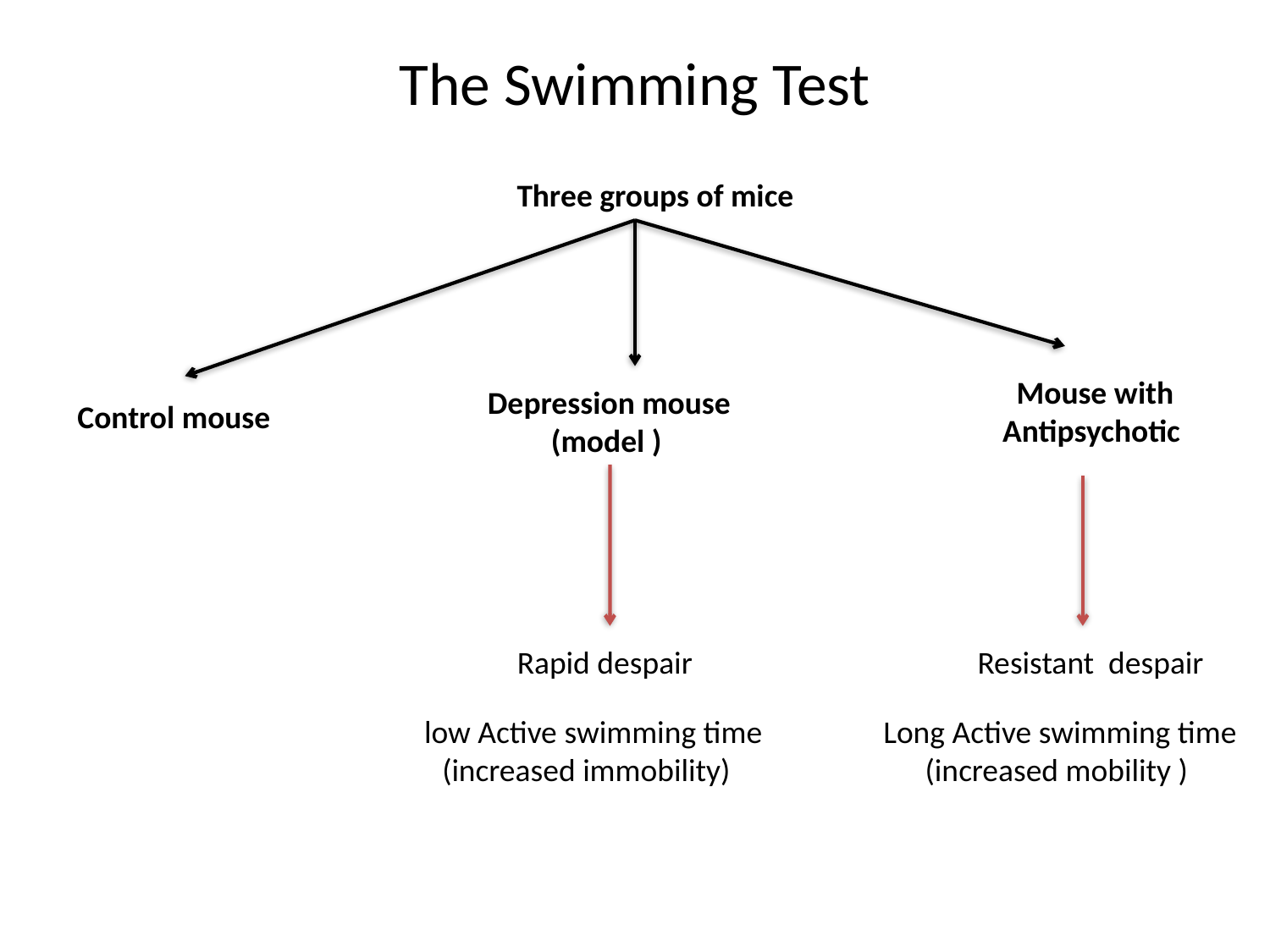

# The Swimming Test
Three groups of mice
Mouse with Antipsychotic
Depression mouse
(model )
Control mouse
Rapid despair
Resistant  despair
low Active swimming time (increased immobility)
Long Active swimming time (increased mobility )